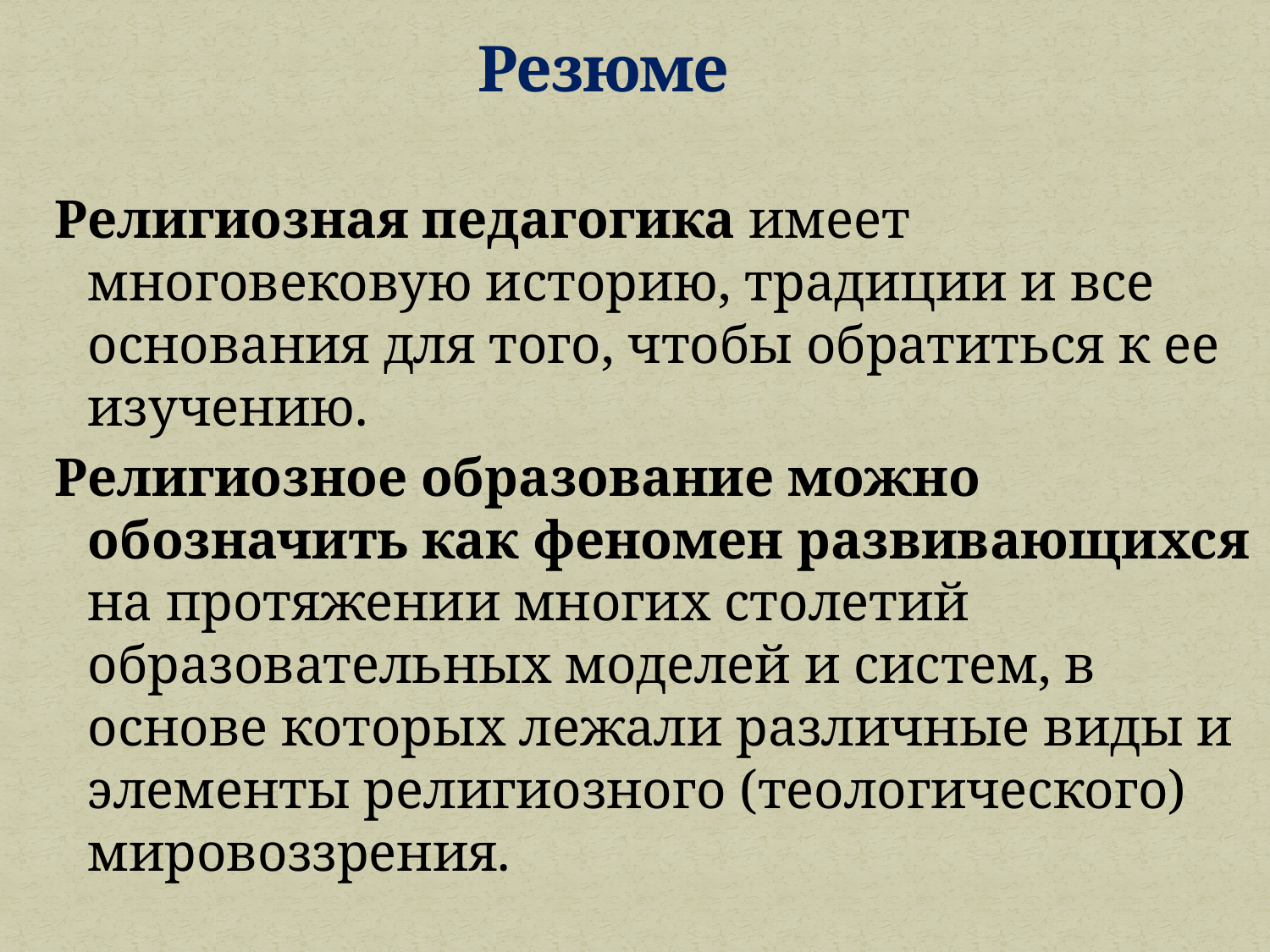

# Резюме
Религиозная педагогика имеет многовековую историю, традиции и все основания для того, чтобы обратиться к ее изучению.
Религиозное образование можно обозначить как феномен развивающихся на протяжении многих столетий образовательных моделей и систем, в основе которых лежали различные виды и элементы религиозного (теологического) мировоззрения.